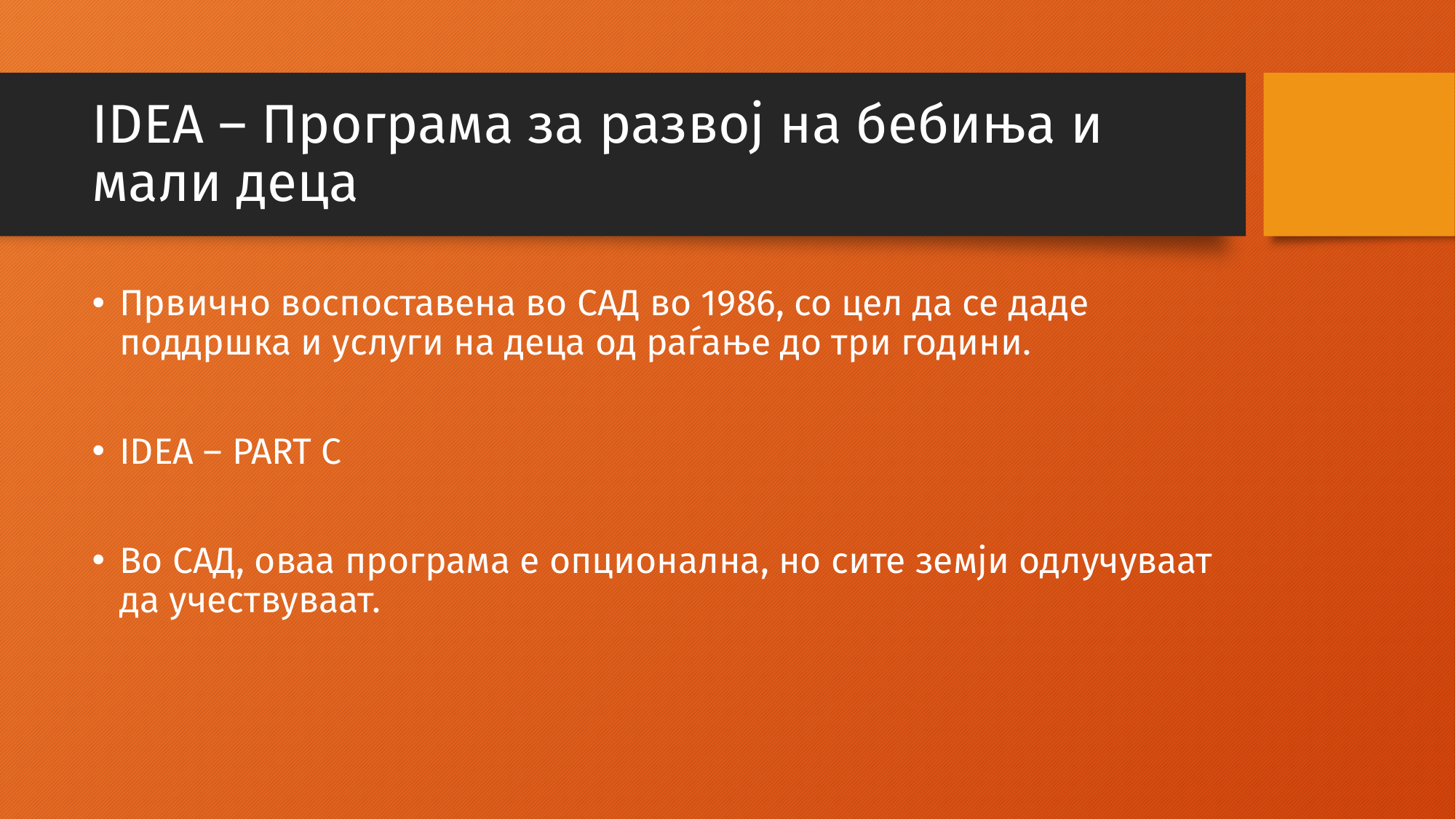

# IDEA – Програма за развој на бебиња и мали деца
Првично воспоставена во САД во 1986, со цел да се даде поддршка и услуги на деца од раѓање до три години.

IDEA – PART C

Во САД, оваа програма е опционална, но сите земји одлучуваат да учествуваат.